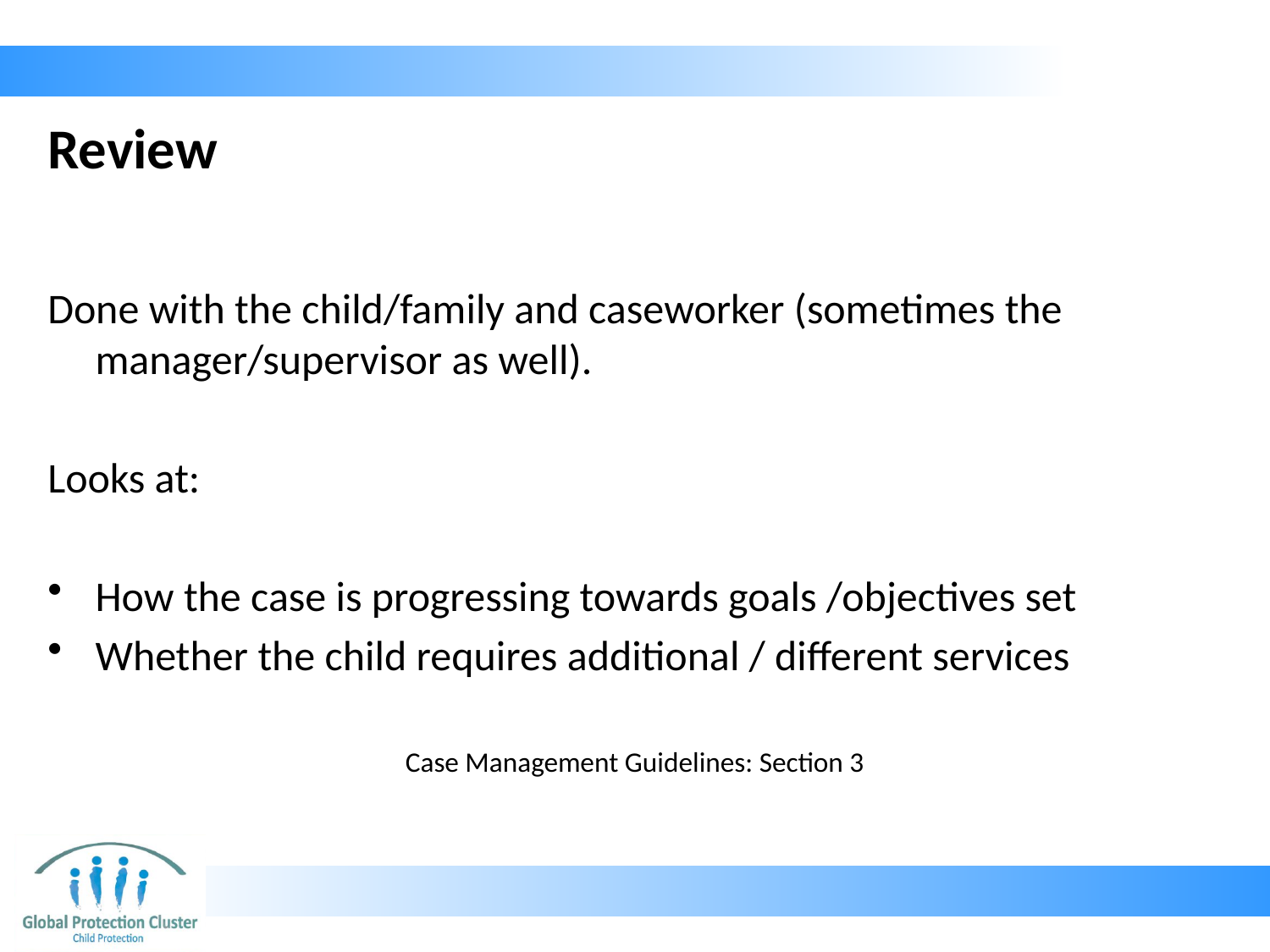

# Review

Done with the child/family and caseworker (sometimes the manager/supervisor as well).

Looks at:

How the case is progressing towards goals /objectives set
Whether the child requires additional / different services

Case Management Guidelines: Section 3